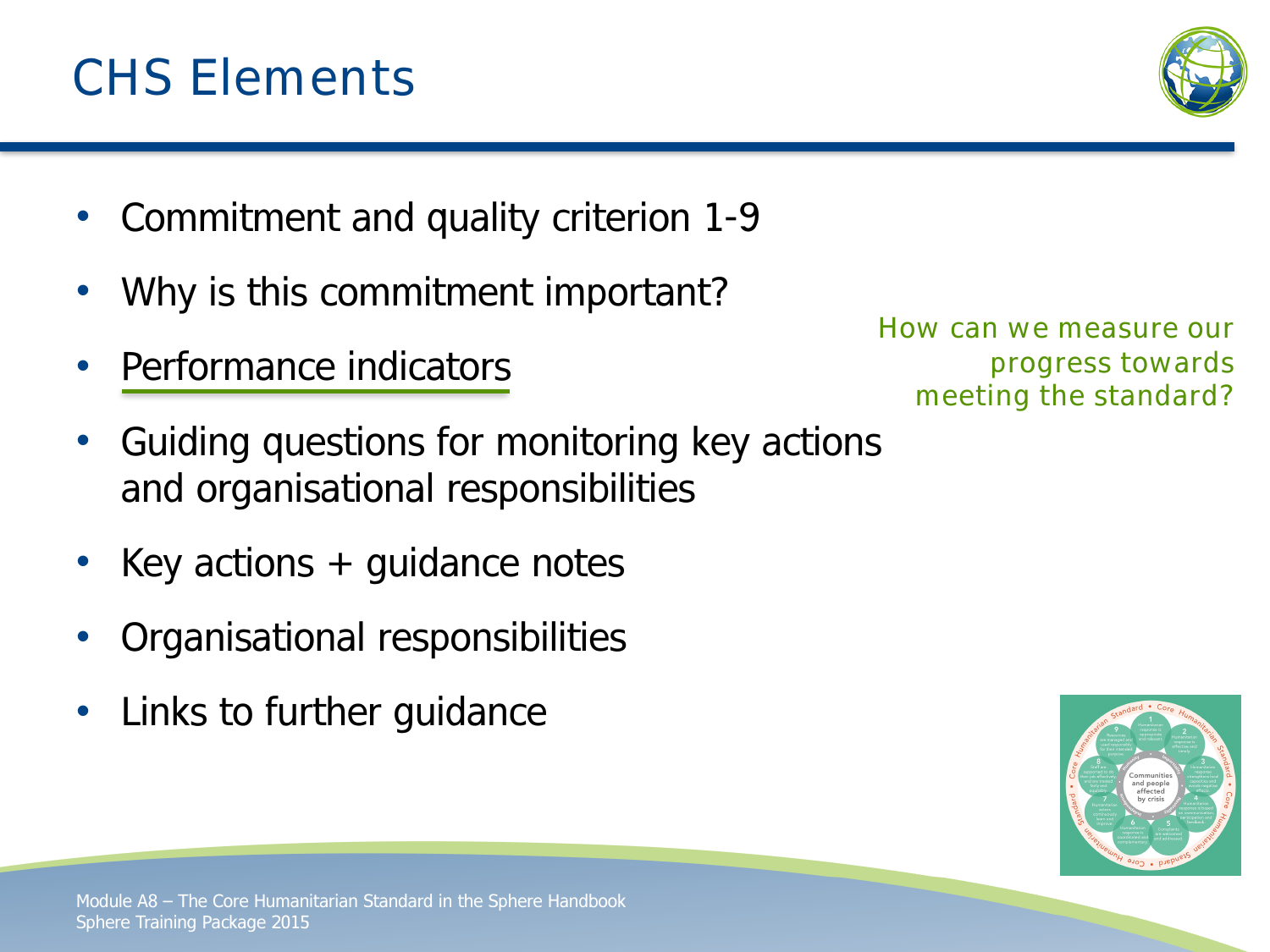

# CHS Elements
Commitment and quality criterion 1-9
Why is this commitment important?
Performance indicators
Guiding questions for monitoring key actions and organisational responsibilities
Key actions + guidance notes
Organisational responsibilities
Links to further guidance
How can we measure our progress towards meeting the standard?
Module A8 – The Core Humanitarian Standard in the Sphere Handbook
Sphere Training Package 2015